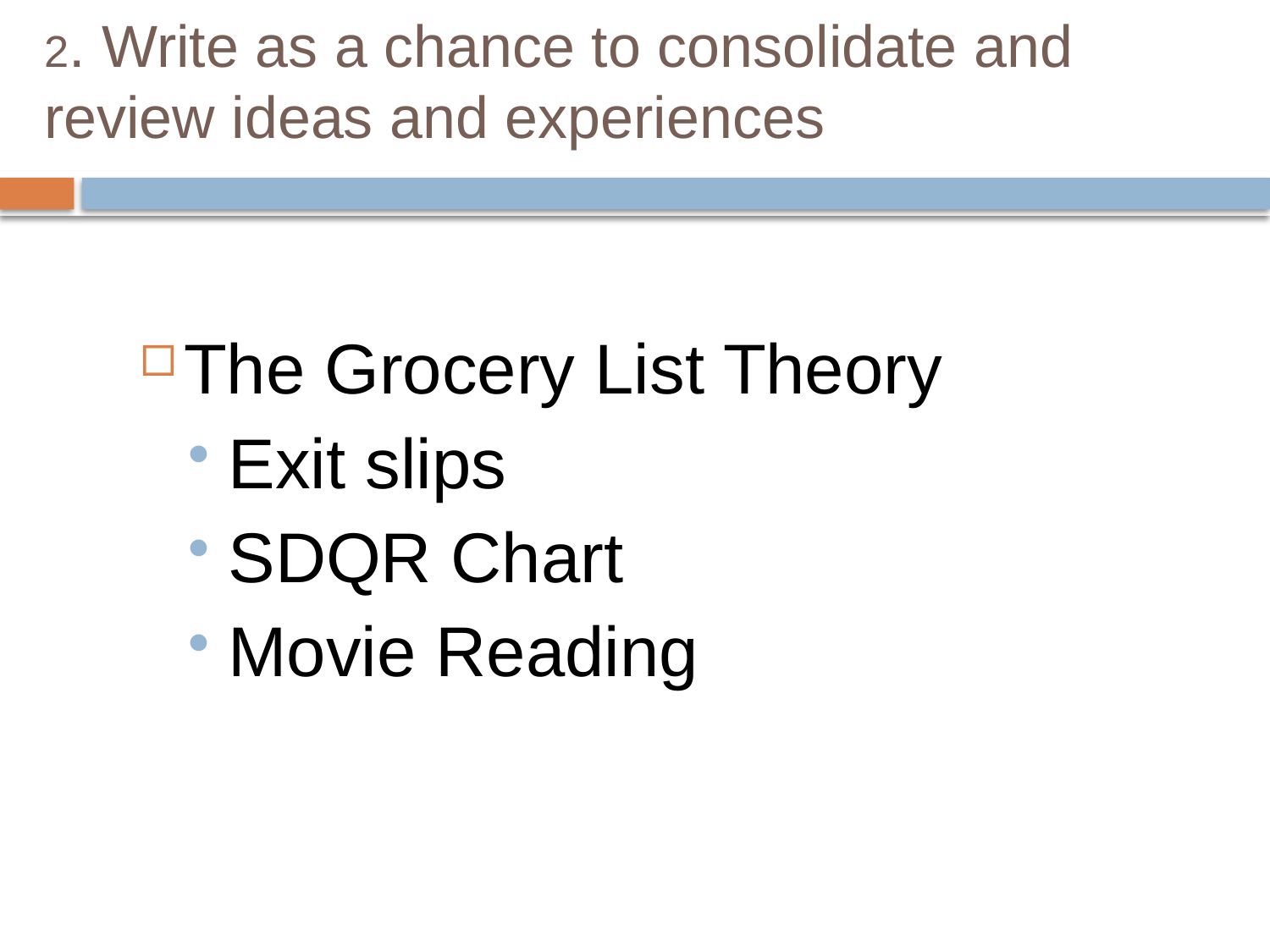

# 2. Write as a chance to consolidate and review ideas and experiences
The Grocery List Theory
Exit slips
SDQR Chart
Movie Reading